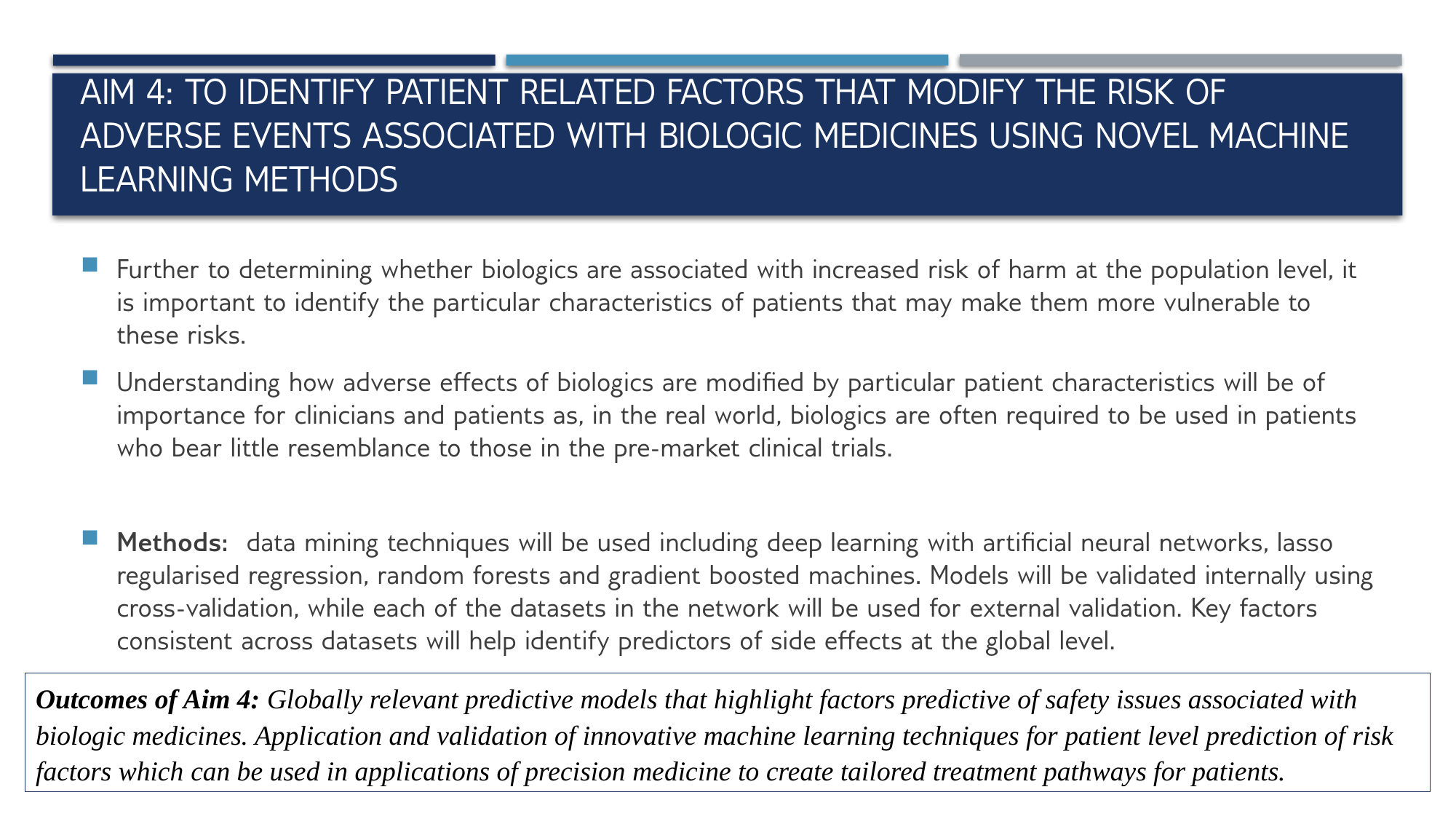

# Aim 4: To identify patient related factors that modify the risk of adverse events associated with biologic medicines using novel machine learning methods
Further to determining whether biologics are associated with increased risk of harm at the population level, it is important to identify the particular characteristics of patients that may make them more vulnerable to these risks.
Understanding how adverse effects of biologics are modified by particular patient characteristics will be of importance for clinicians and patients as, in the real world, biologics are often required to be used in patients who bear little resemblance to those in the pre-market clinical trials.

Methods:  data mining techniques will be used including deep learning with artificial neural networks, lasso regularised regression, random forests and gradient boosted machines. Models will be validated internally using cross-validation, while each of the datasets in the network will be used for external validation. Key factors consistent across datasets will help identify predictors of side effects at the global level.
Outcomes of Aim 4: Globally relevant predictive models that highlight factors predictive of safety issues associated with biologic medicines. Application and validation of innovative machine learning techniques for patient level prediction of risk factors which can be used in applications of precision medicine to create tailored treatment pathways for patients.